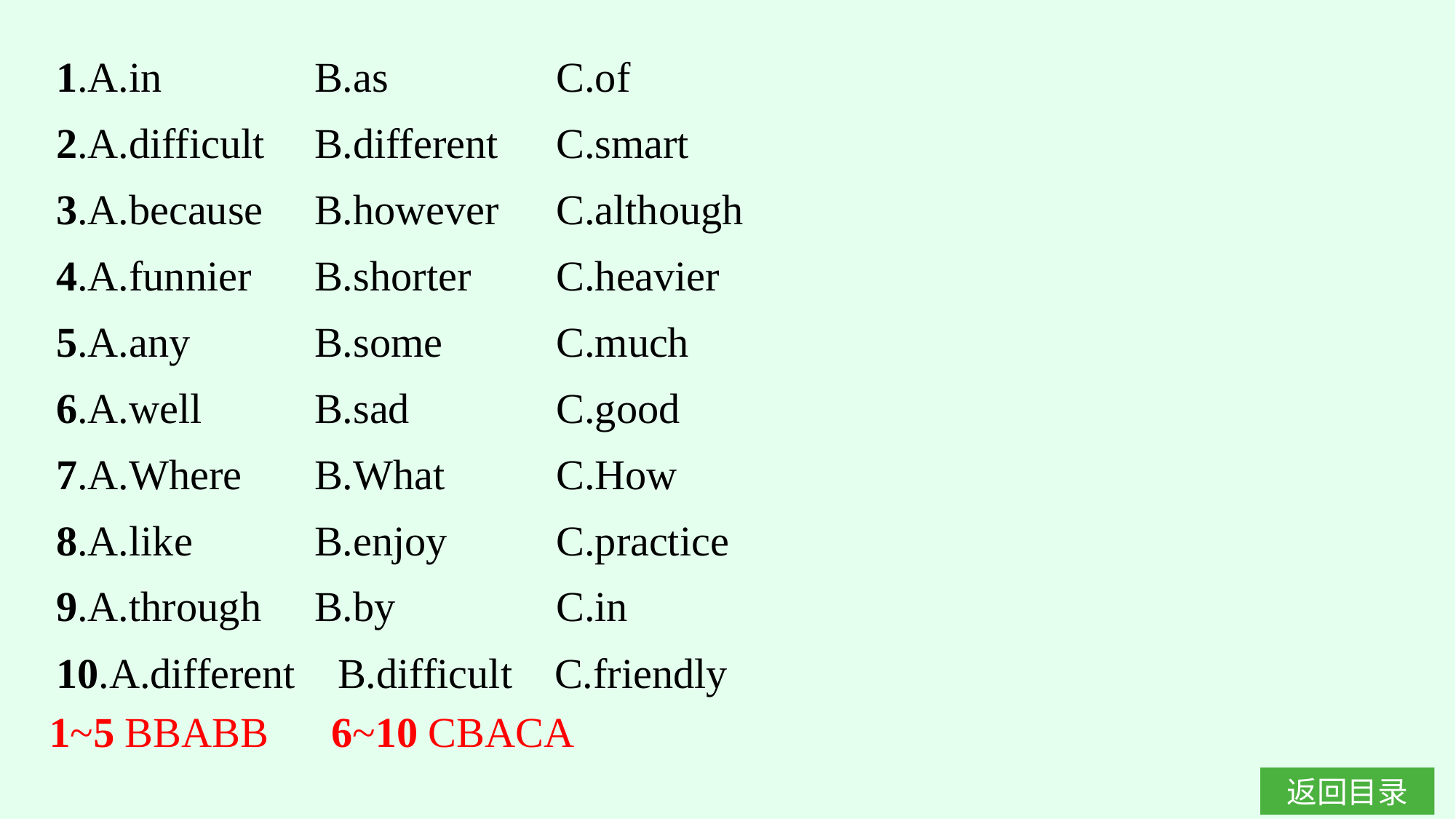

1.A.in		B.as		C.of
2.A.difficult	B.different	C.smart
3.A.because	B.however	C.although
4.A.funnier	B.shorter	C.heavier
5.A.any		B.some	C.much
6.A.well	B.sad		C.good
7.A.Where	B.What	C.How
8.A.like		B.enjoy	C.practice
9.A.through	B.by		C.in
10.A.different    B.difficult    C.friendly
1~5 BBABB　6~10 CBACA